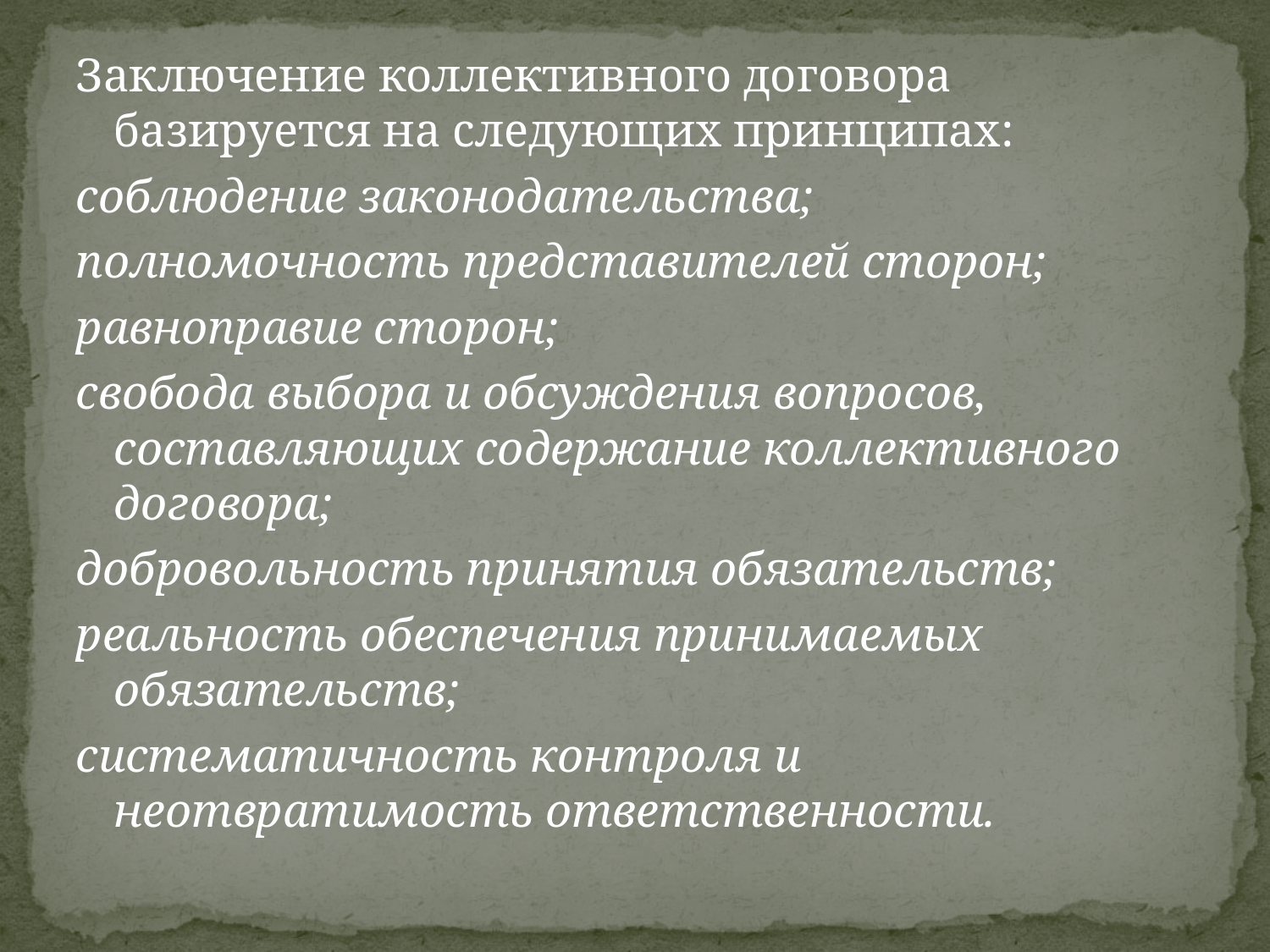

Заключение коллективного договора базируется на следующих принципах:
соблюдение законодательства;
полномочность представителей сторон;
равноправие сторон;
свобода выбора и обсуждения вопросов, составляющих содержание коллективного договора;
добровольность принятия обязательств;
реальность обеспечения принимаемых обязательств;
систематичность контроля и неотвратимость ответственности.